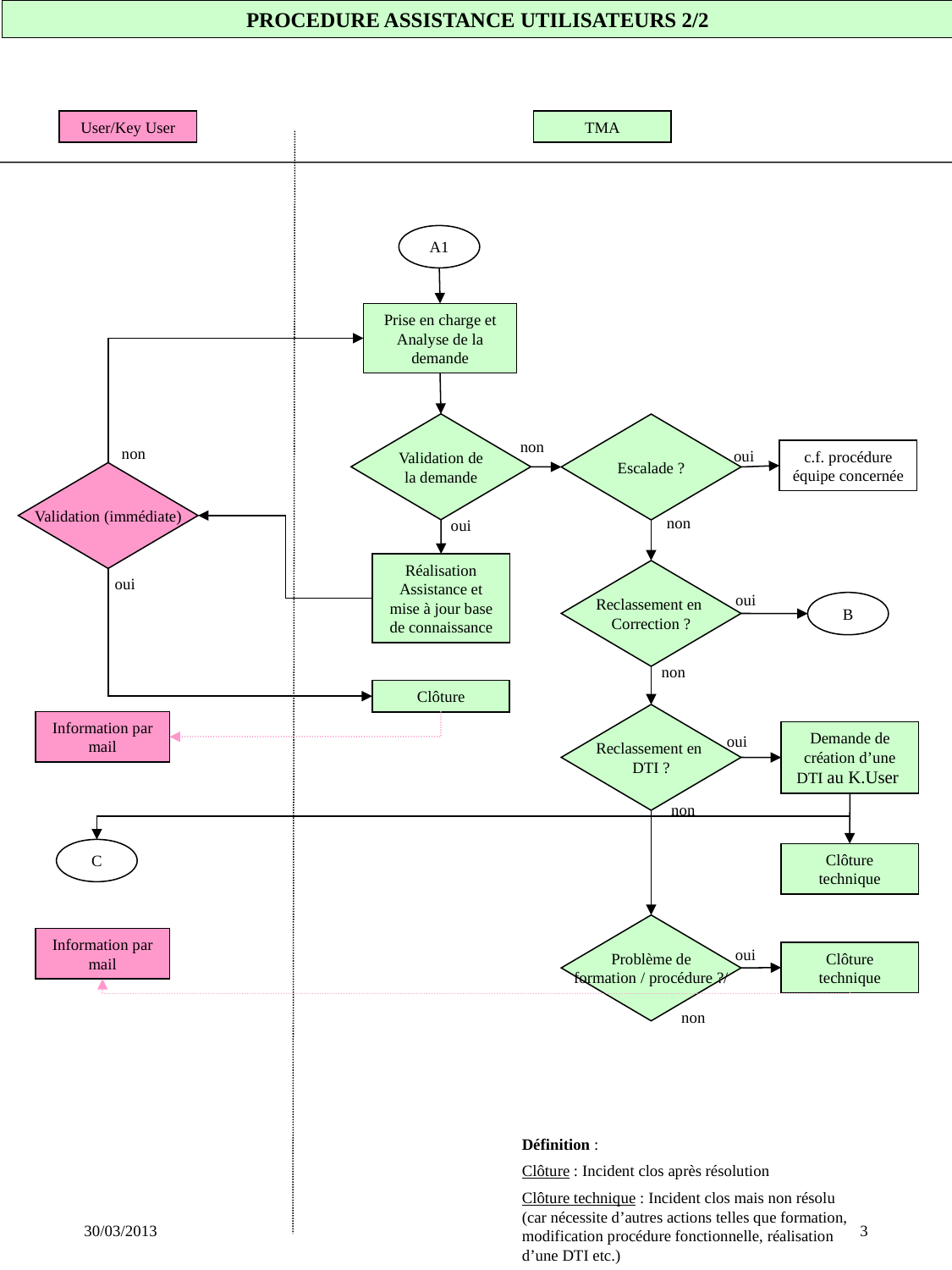

PROCEDURE ASSISTANCE UTILISATEURS 2/2
User/Key User
TMA

A1
Prise en charge et Analyse de la demande
Validation de
la demande
Escalade ?
non
non
oui
c.f. procédure équipe concernée
Validation (immédiate)
non
oui
Réalisation Assistance et mise à jour base de connaissance
Reclassement en
Correction ?
oui
oui
B
non
Clôture
Reclassement en
DTI ?
Information par mail
Demande de création d’une DTI au K.User
oui
non
C
Clôture technique
Problème de
 formation / procédure ?/
Information par mail
oui
Clôture technique
non
Définition :
Clôture : Incident clos après résolution
Clôture technique : Incident clos mais non résolu (car nécessite d’autres actions telles que formation, modification procédure fonctionnelle, réalisation d’une DTI etc.)

30/03/2013

3